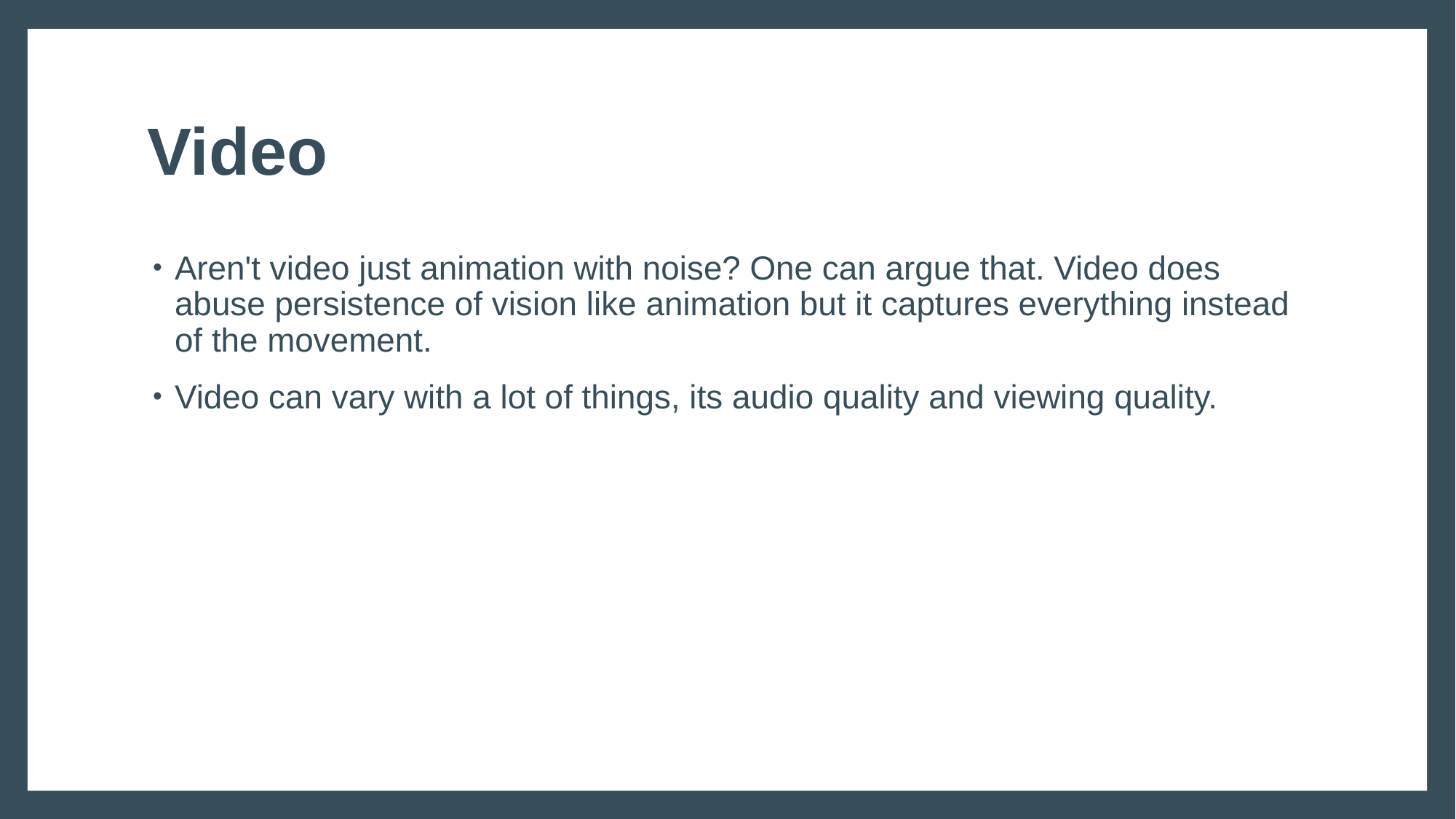

# Video
Aren't video just animation with noise? One can argue that. Video does abuse persistence of vision like animation but it captures everything instead of the movement.
Video can vary with a lot of things, its audio quality and viewing quality.